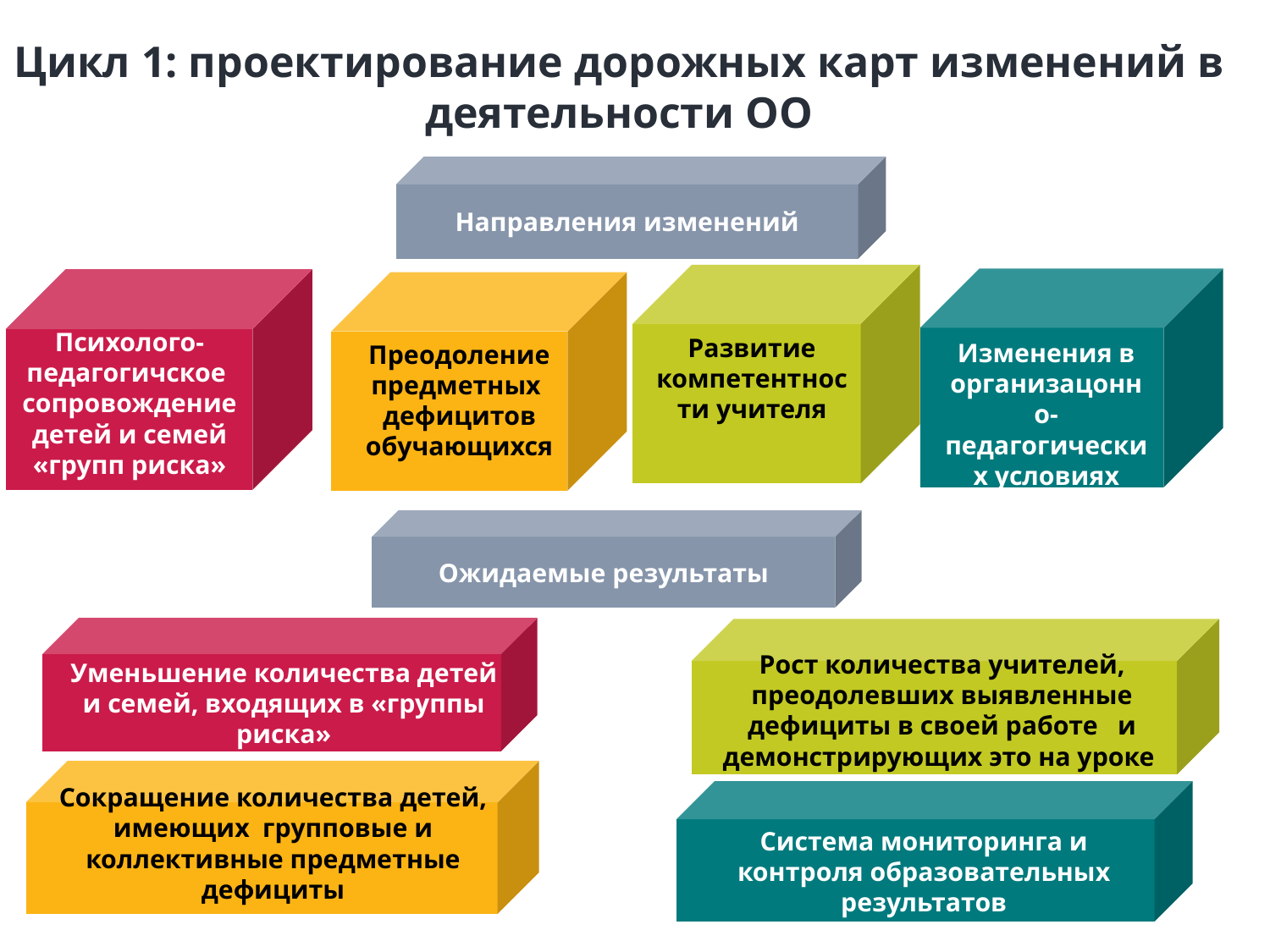

Цикл 1: проектирование дорожных карт изменений в деятельности ОО
Направления изменений

Психолого-педагогичское  сопровождение детей и семей «групп риска»
Развитие компетентности учителя
Изменения в организацонно-педагогических условиях
Преодоление предметных
дефицитов обучающихся
Ожидаемые результаты

Рост количества учителей, преодолевших выявленные дефициты в своей работе   и демонстрирующих это на уроке
Уменьшение количества детей и семей, входящих в «группы риска»

Сокращение количества детей, имеющих  групповые и коллективные предметные дефициты

Система мониторинга и контроля образовательных результатов